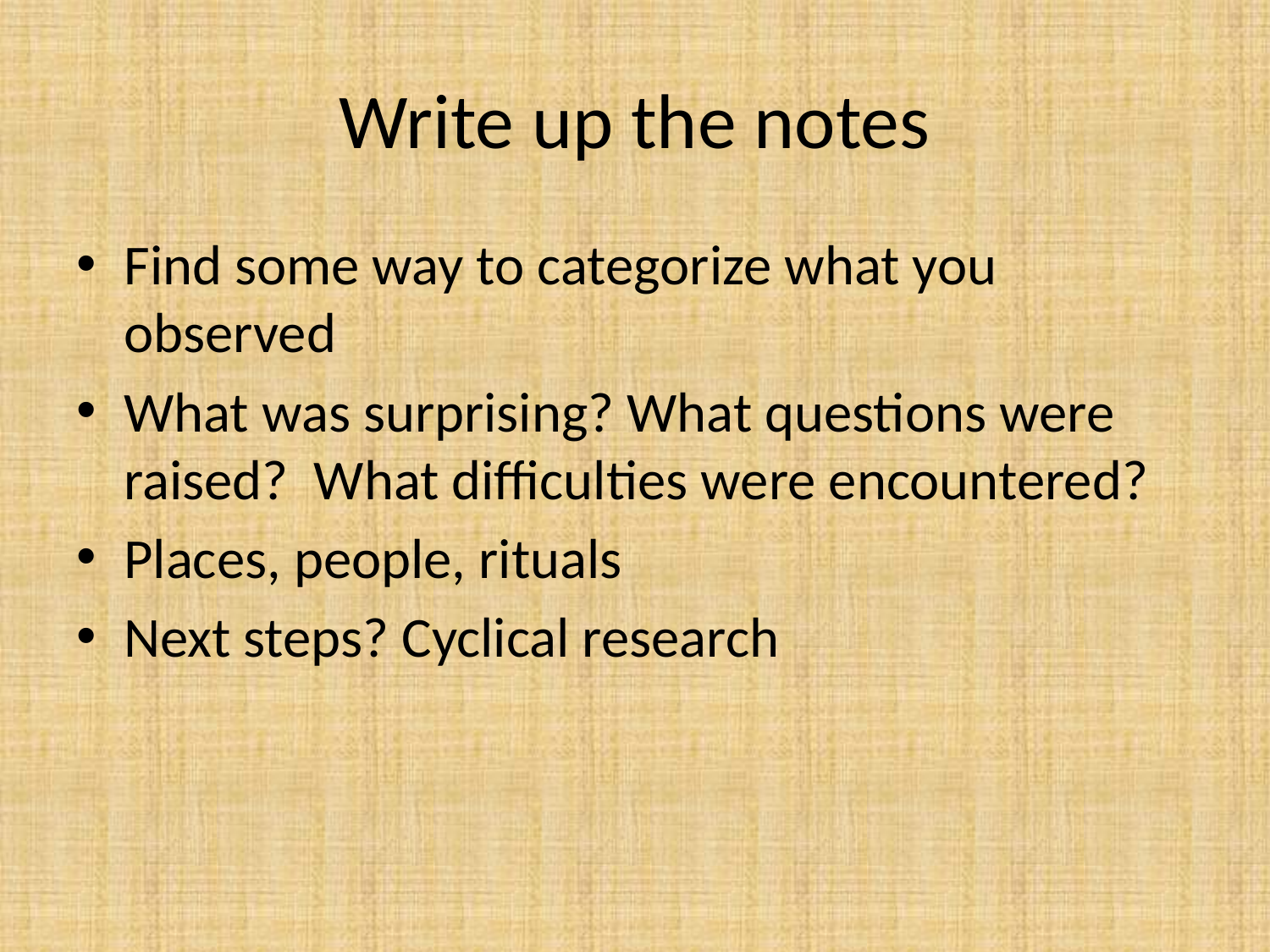

# Write up the notes
Find some way to categorize what you observed
What was surprising? What questions were raised?  What difficulties were encountered?
Places, people, rituals
Next steps? Cyclical research